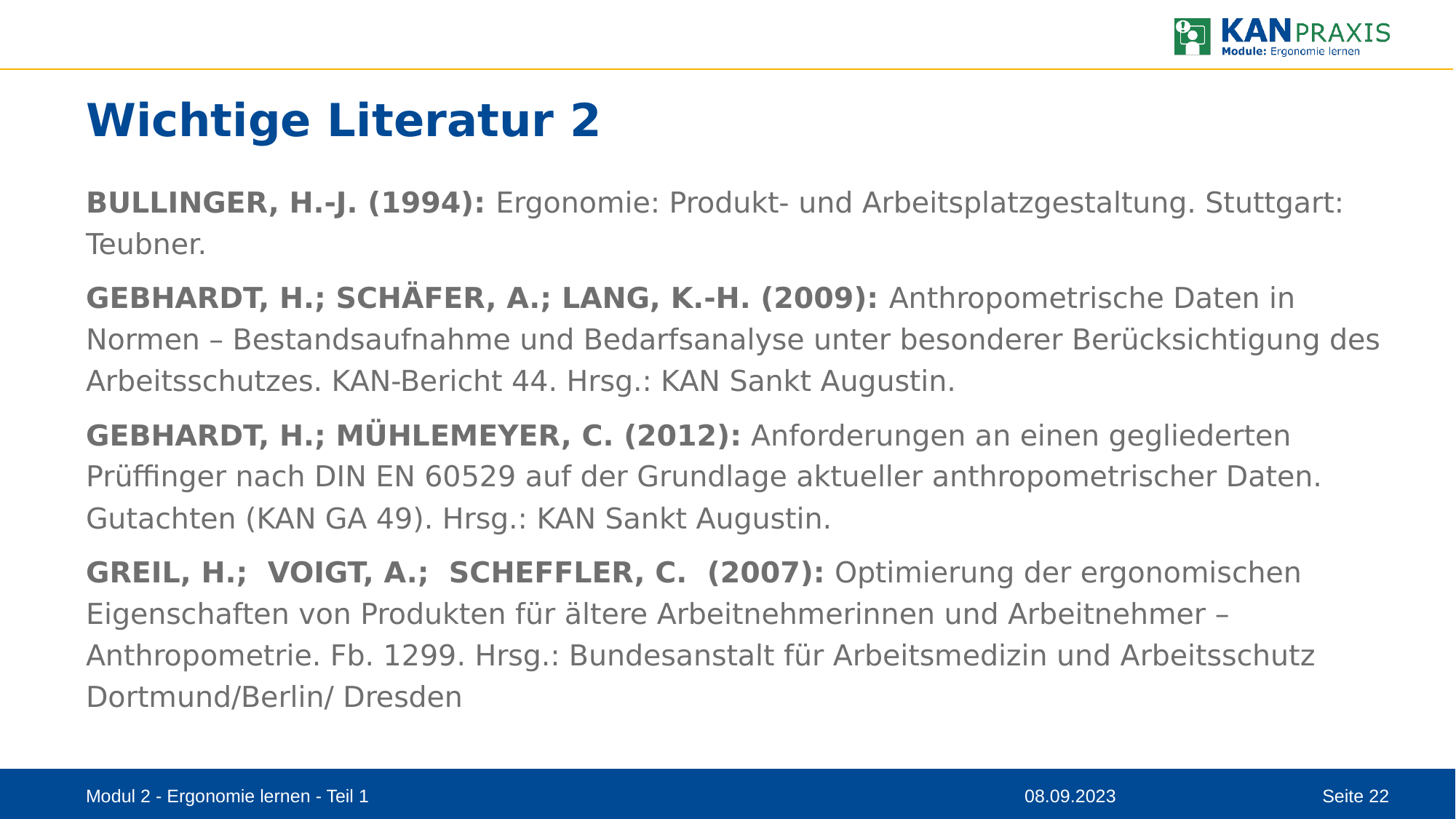

# Wichtige Literatur 2
BULLINGER, H.-J. (1994): Ergonomie: Produkt- und Arbeitsplatzgestaltung. Stuttgart: Teubner.
GEBHARDT, H.; SCHÄFER, A.; LANG, K.-H. (2009): Anthropometrische Daten in Normen – Bestandsaufnahme und Bedarfsanalyse unter besonderer Berücksichtigung des Arbeitsschutzes. KAN-Bericht 44. Hrsg.: KAN Sankt Augustin.
GEBHARDT, H.; MÜHLEMEYER, C. (2012): Anforderungen an einen gegliederten Prüffinger nach DIN EN 60529 auf der Grundlage aktueller anthropometrischer Daten. Gutachten (KAN GA 49). Hrsg.: KAN Sankt Augustin.
GREIL, H.;  VOIGT, A.;  SCHEFFLER, C.  (2007): Optimierung der ergonomischen Eigenschaften von Produkten für ältere Arbeitnehmerinnen und Arbeitnehmer – Anthropometrie. Fb. 1299. Hrsg.: Bundesanstalt für Arbeitsmedizin und Arbeitsschutz Dortmund/Berlin/ Dresden
Modul 2 - Ergonomie lernen - Teil 1
08.09.2023
Seite 22